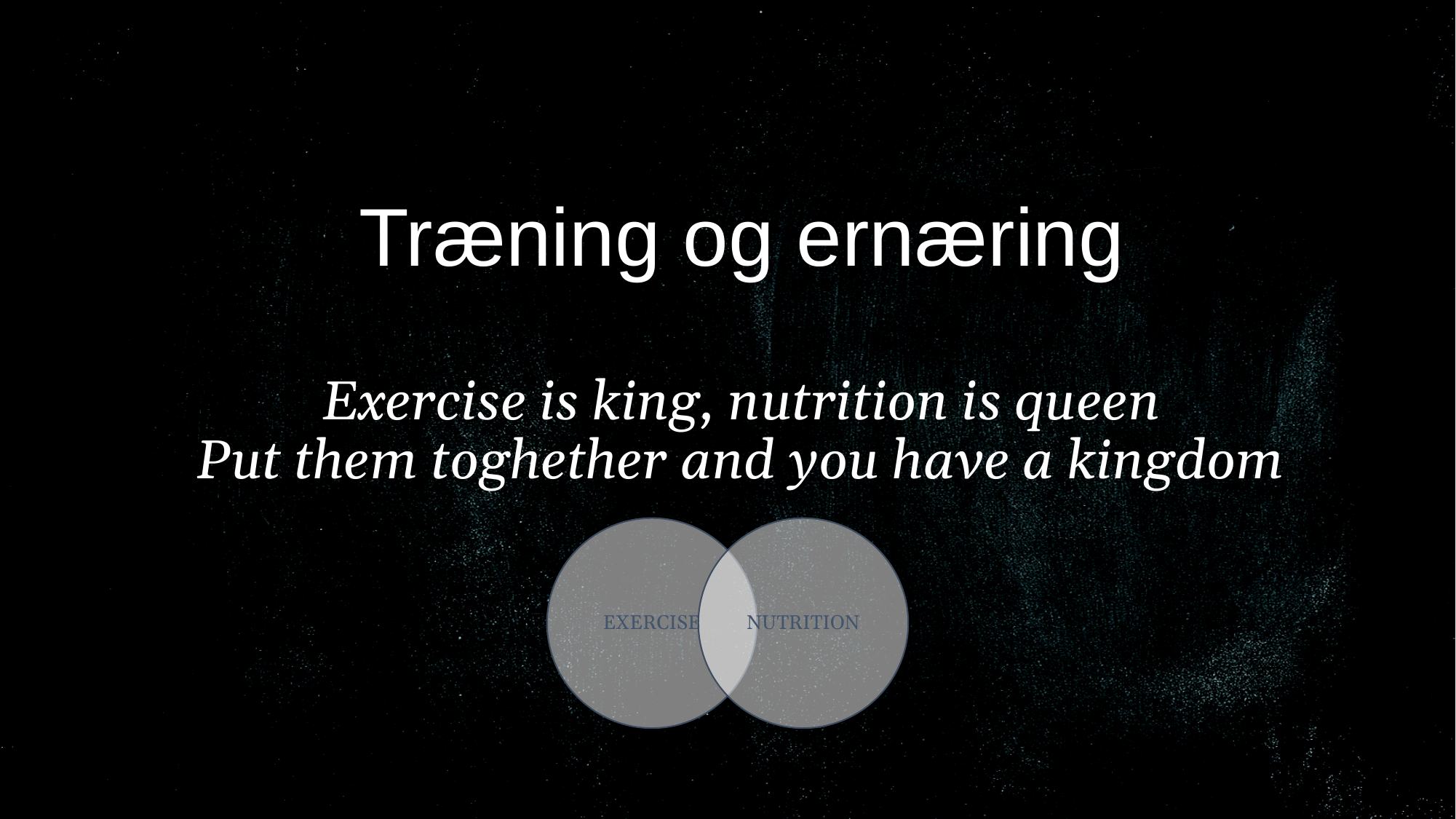

# Træning og ernæring Exercise is king, nutrition is queen Put them toghether and you have a kingdom
EXERCISE
NUTRITION